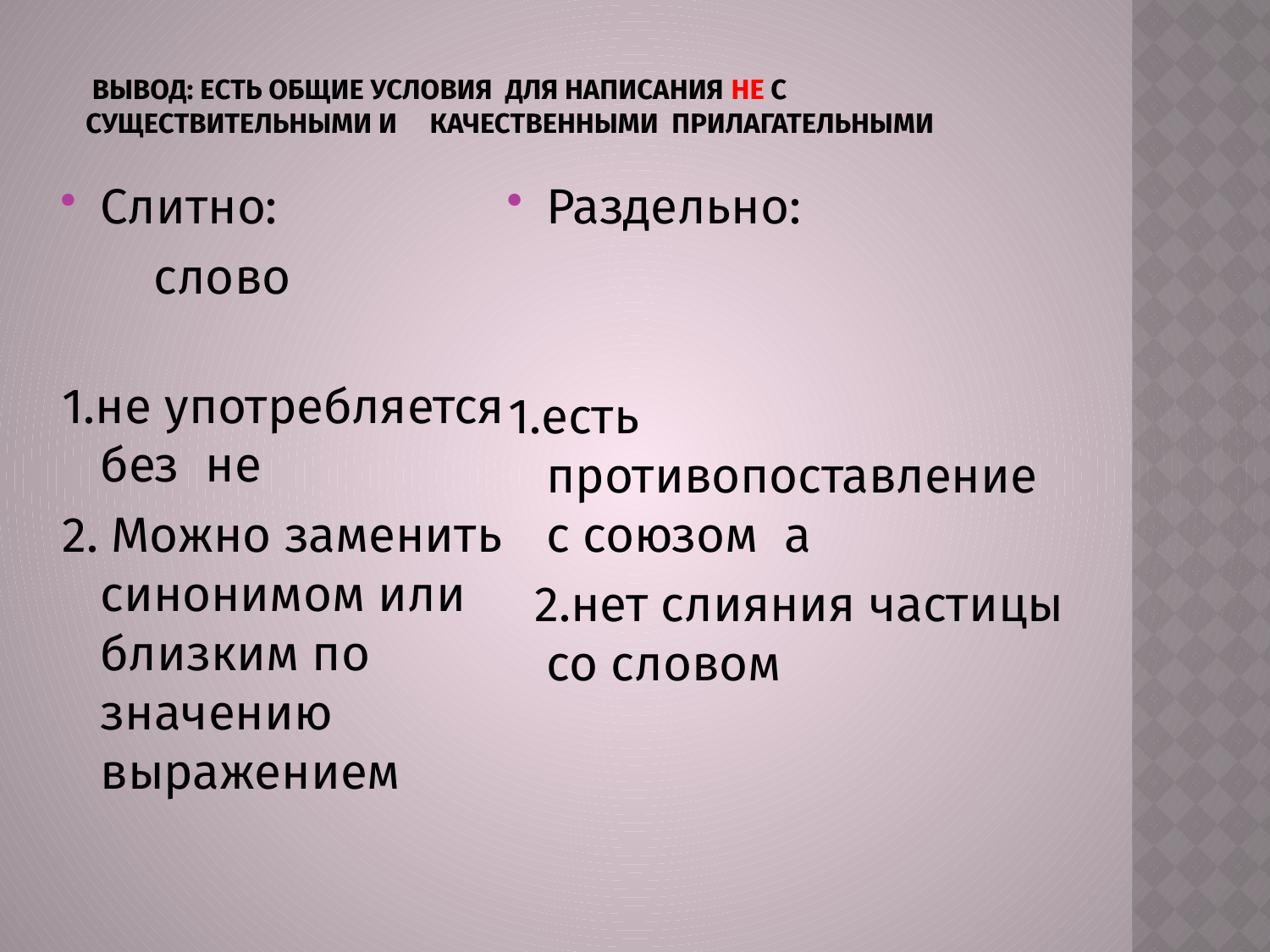

# вывод: Есть общие условия  для написания не с существительными и     качественными  прилагательными
Слитно:
       слово
1.не употребляется без  не
2. Можно заменить синонимом или близким по значению выражением

Раздельно:

1.есть   противопоставление с союзом  а
  2.нет слияния частицы со словом